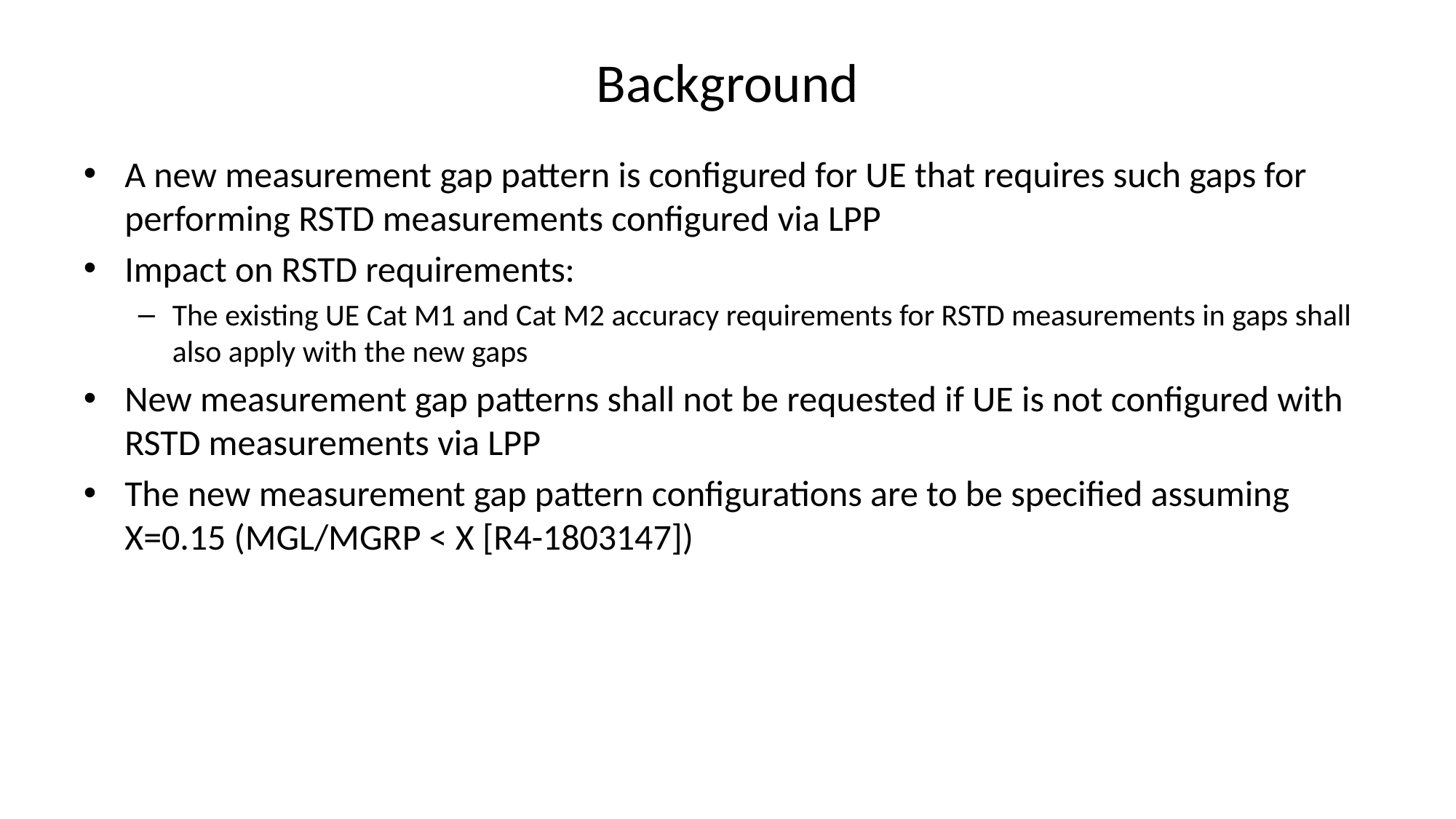

# Background
A new measurement gap pattern is configured for UE that requires such gaps for performing RSTD measurements configured via LPP
Impact on RSTD requirements:
The existing UE Cat M1 and Cat M2 accuracy requirements for RSTD measurements in gaps shall also apply with the new gaps
New measurement gap patterns shall not be requested if UE is not configured with RSTD measurements via LPP
The new measurement gap pattern configurations are to be specified assuming X=0.15 (MGL/MGRP < X [R4-1803147])